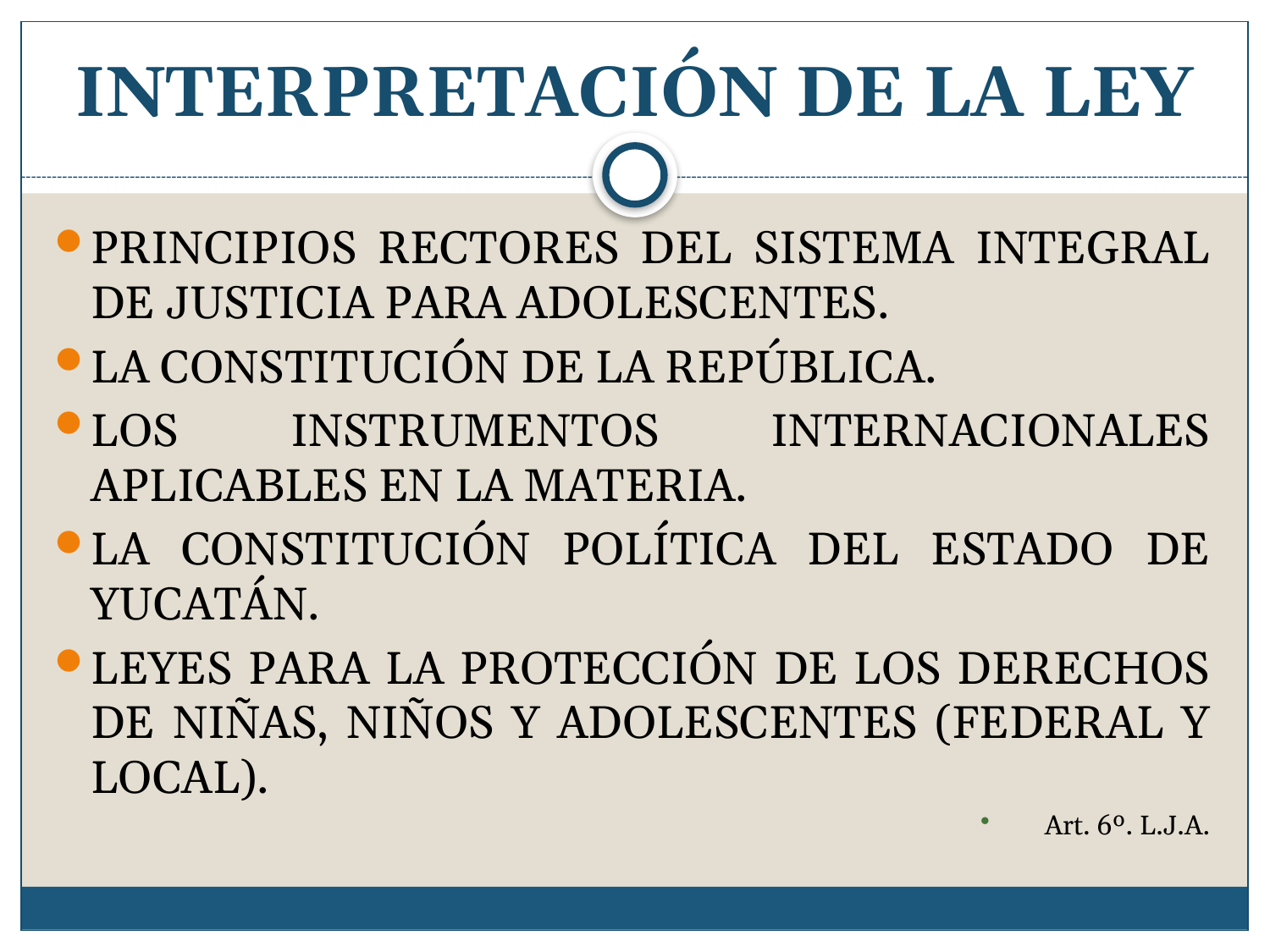

# INTERPRETACIÓN DE LA LEY
PRINCIPIOS RECTORES DEL SISTEMA INTEGRAL DE JUSTICIA PARA ADOLESCENTES.
LA CONSTITUCIÓN DE LA REPÚBLICA.
LOS INSTRUMENTOS INTERNACIONALES APLICABLES EN LA MATERIA.
LA CONSTITUCIÓN POLÍTICA DEL ESTADO DE YUCATÁN.
LEYES PARA LA PROTECCIÓN DE LOS DERECHOS DE NIÑAS, NIÑOS Y ADOLESCENTES (FEDERAL Y LOCAL).
Art. 6º. L.J.A.